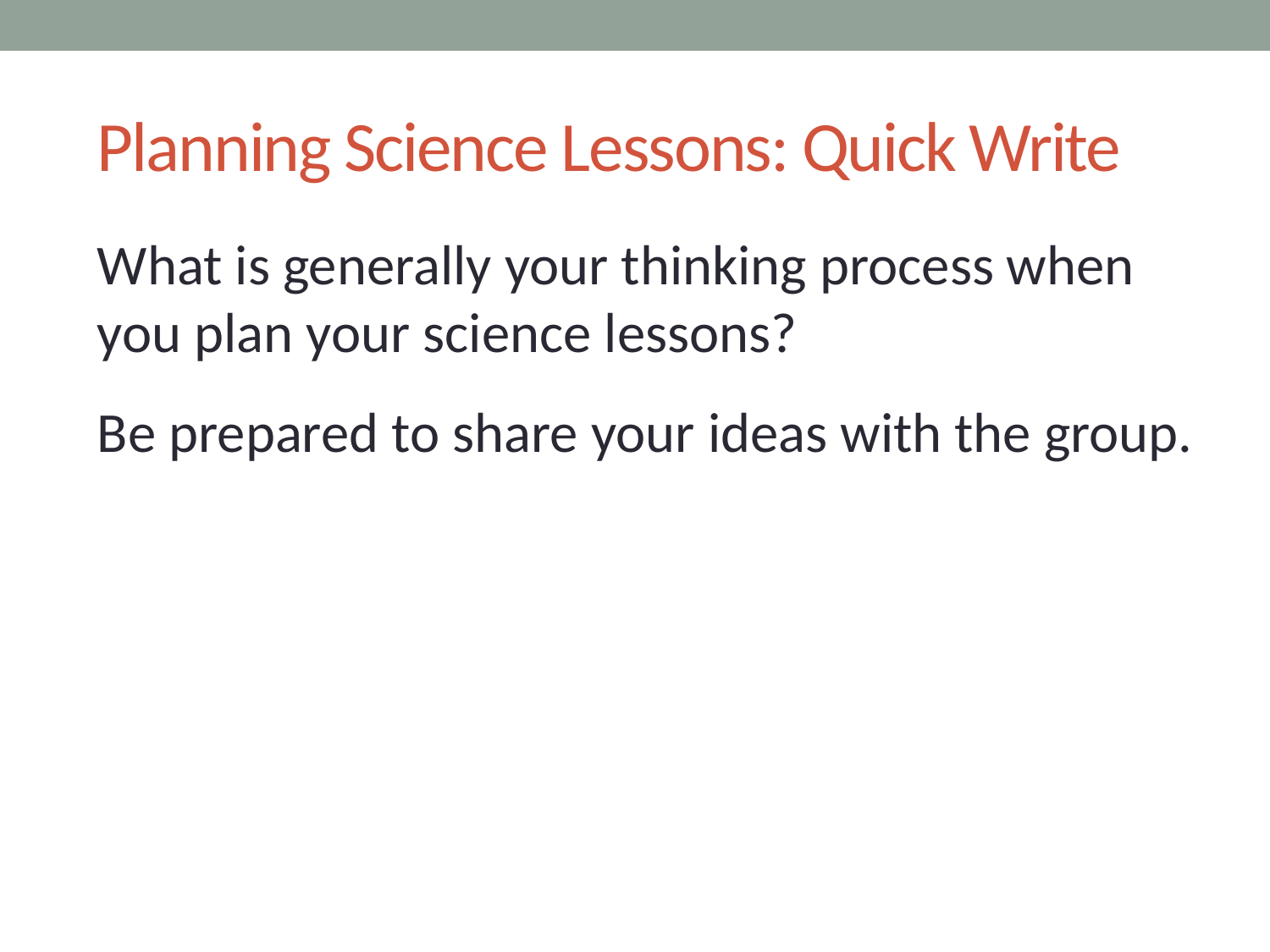

# Planning Science Lessons: Quick Write
What is generally your thinking process when you plan your science lessons?
Be prepared to share your ideas with the group.